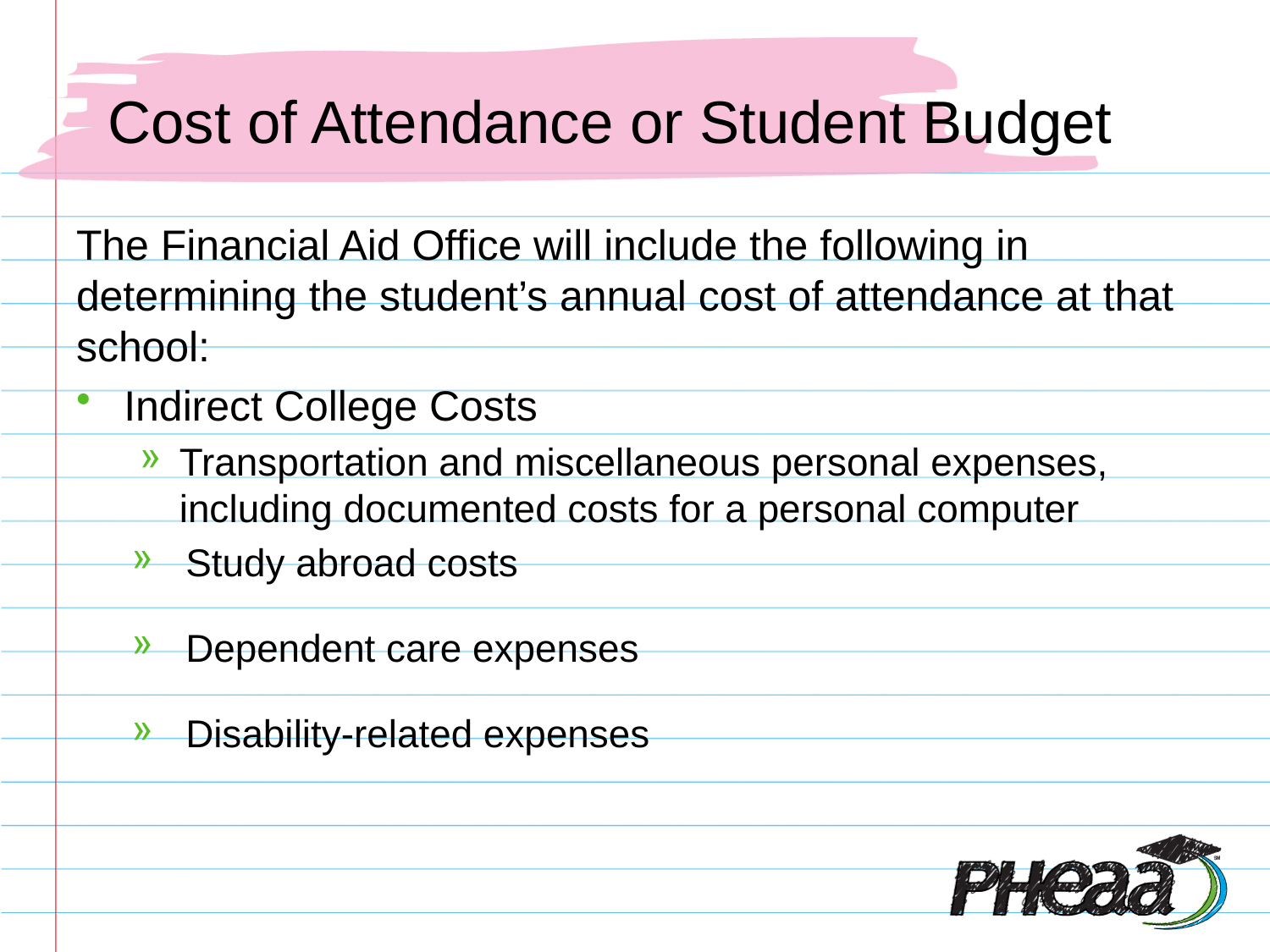

# Cost of Attendance or Student Budget
The Financial Aid Office will include the following in determining the student’s annual cost of attendance at that school:
Indirect College Costs
Transportation and miscellaneous personal expenses, including documented costs for a personal computer
Study abroad costs

Dependent care expenses

Disability-related expenses